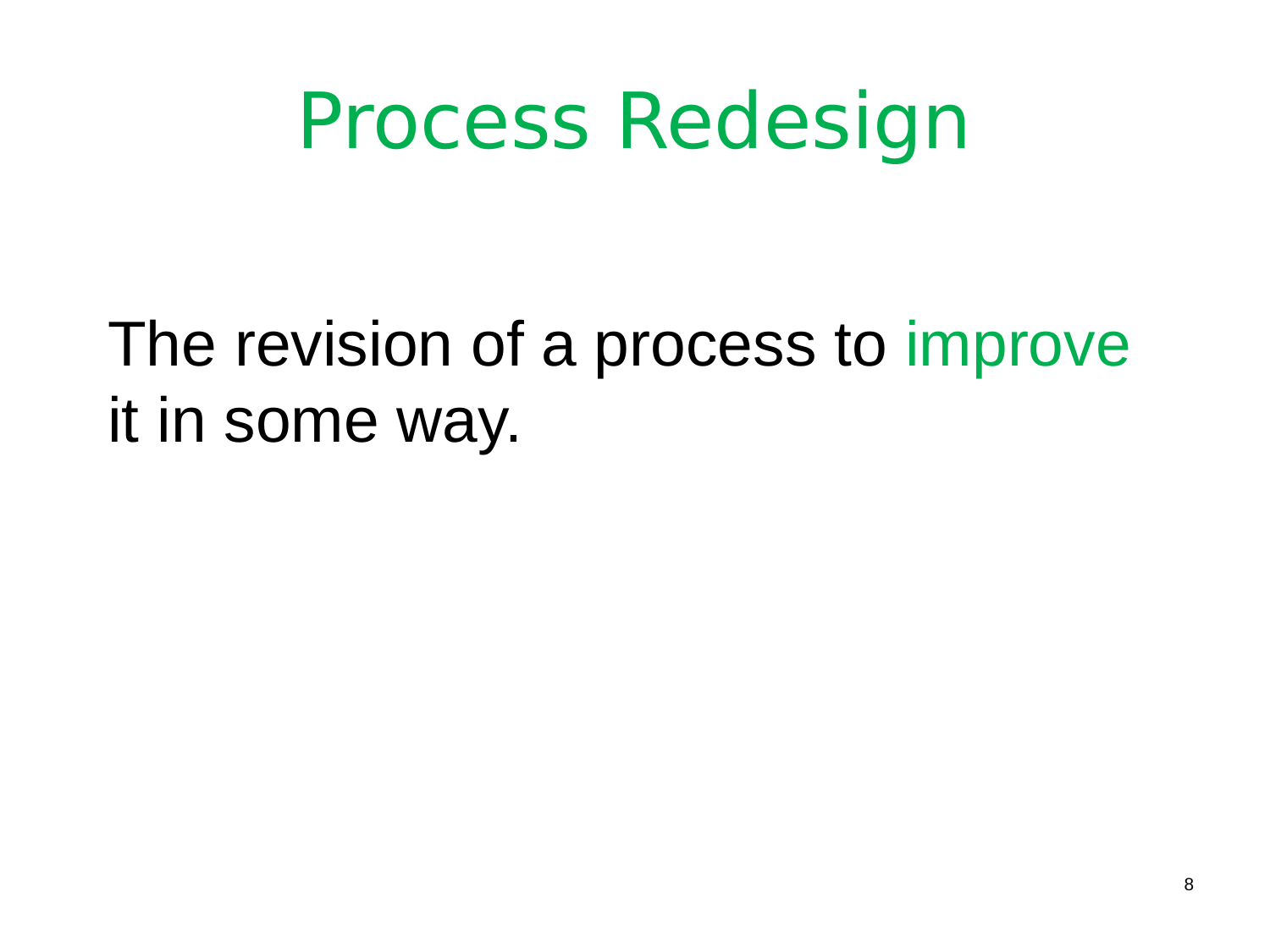

# Process Redesign
The revision of a process to improve it in some way.
8